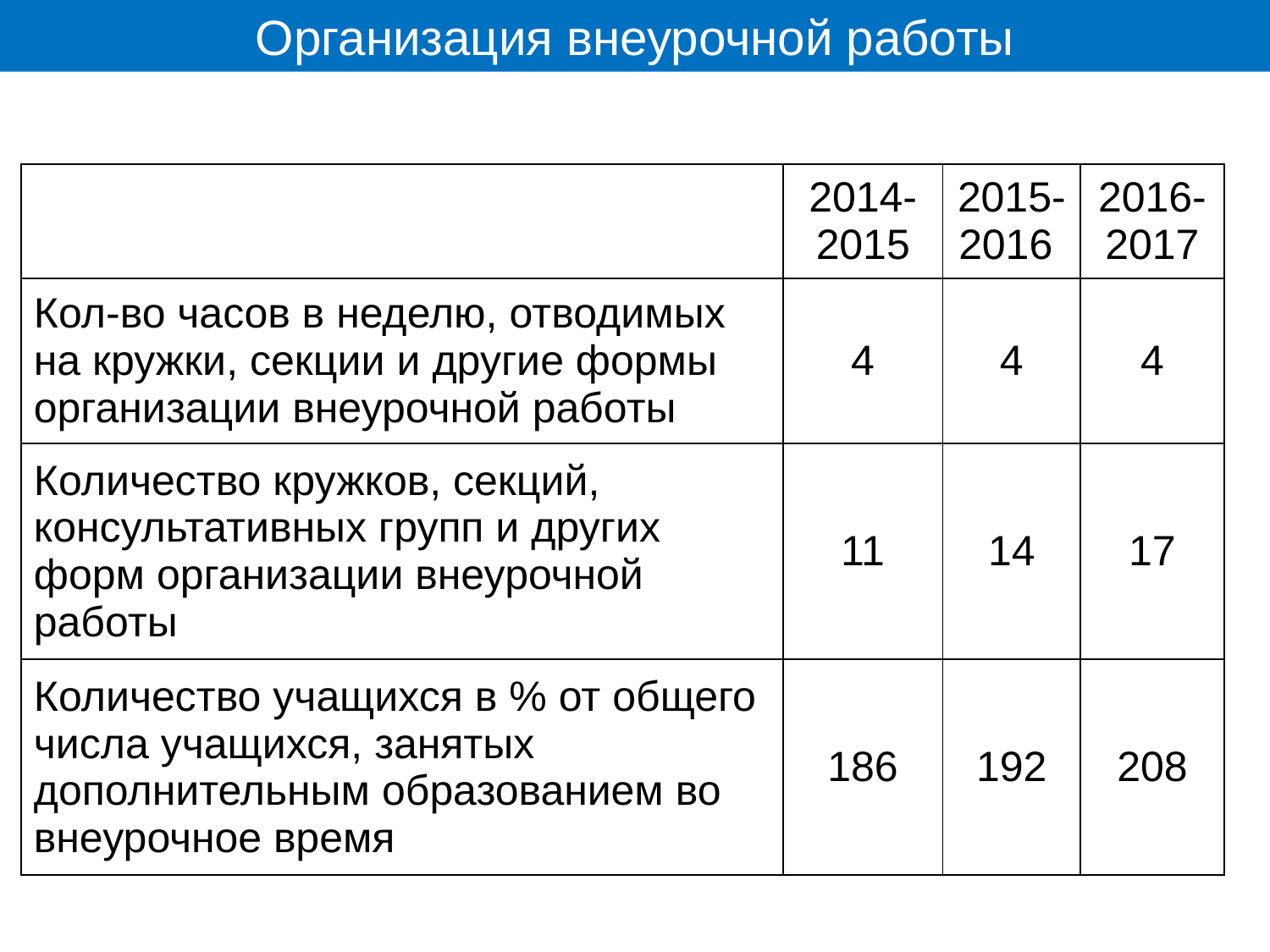

Организация внеурочной работы
|  | 2014-2015 | 2015-2016 | 2016-2017 |
| --- | --- | --- | --- |
| Кол-во часов в неделю, отводимых на кружки, секции и другие формы организации внеурочной работы | 4 | 4 | 4 |
| Количество кружков, секций, консультативных групп и других форм организации внеурочной работы | 11 | 14 | 17 |
| Количество учащихся в % от общего числа учащихся, занятых дополнительным образованием во внеурочное время | 186 | 192 | 208 |